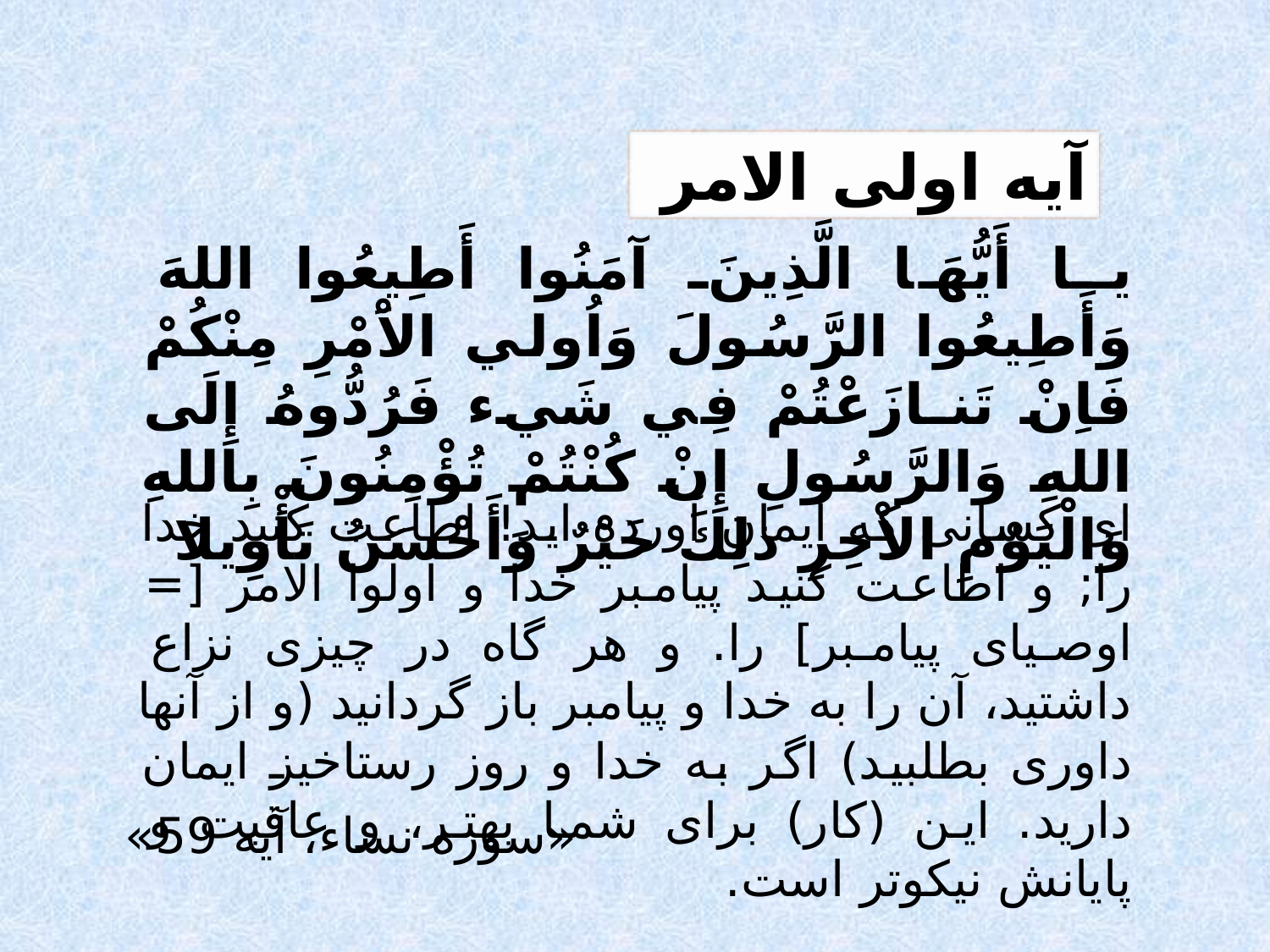

آيه اولى الامر
يـا أَيُّهَا الَّذِينَ آمَنُوا أَطِيعُوا اللهَ وَأَطِيعُوا الرَّسُولَ وَاُولي الاَْمْرِ مِنْكُمْ فَاِنْ تَنـازَعْتُمْ فِي شَيء فَرُدُّوهُ إِلَى اللهِ وَالرَّسُولِ إِنْ كُنْتُمْ تُؤْمِنُونَ بِاللهِ وَالْيَوْمِ الاْخِرِ ذلِكَ خَيْرٌ وَأَحْسَنُ تَأْوِيلا
اى كسانى كه ايمان آورده ايد! اطاعت كنيد خدا را; و اطاعت كنيد پيامبر خدا و اولوا الامر [= اوصياى پيامبر] را. و هر گاه در چيزى نزاع داشتيد، آن را به خدا و پيامبر باز گردانيد (و از آنها داورى بطلبيد) اگر به خدا و روز رستاخيز ايمان داريد. اين (كار) براى شما بهتر، و عاقبت و پايانش نيكوتر است.
«سوره نساء، آيه 59»